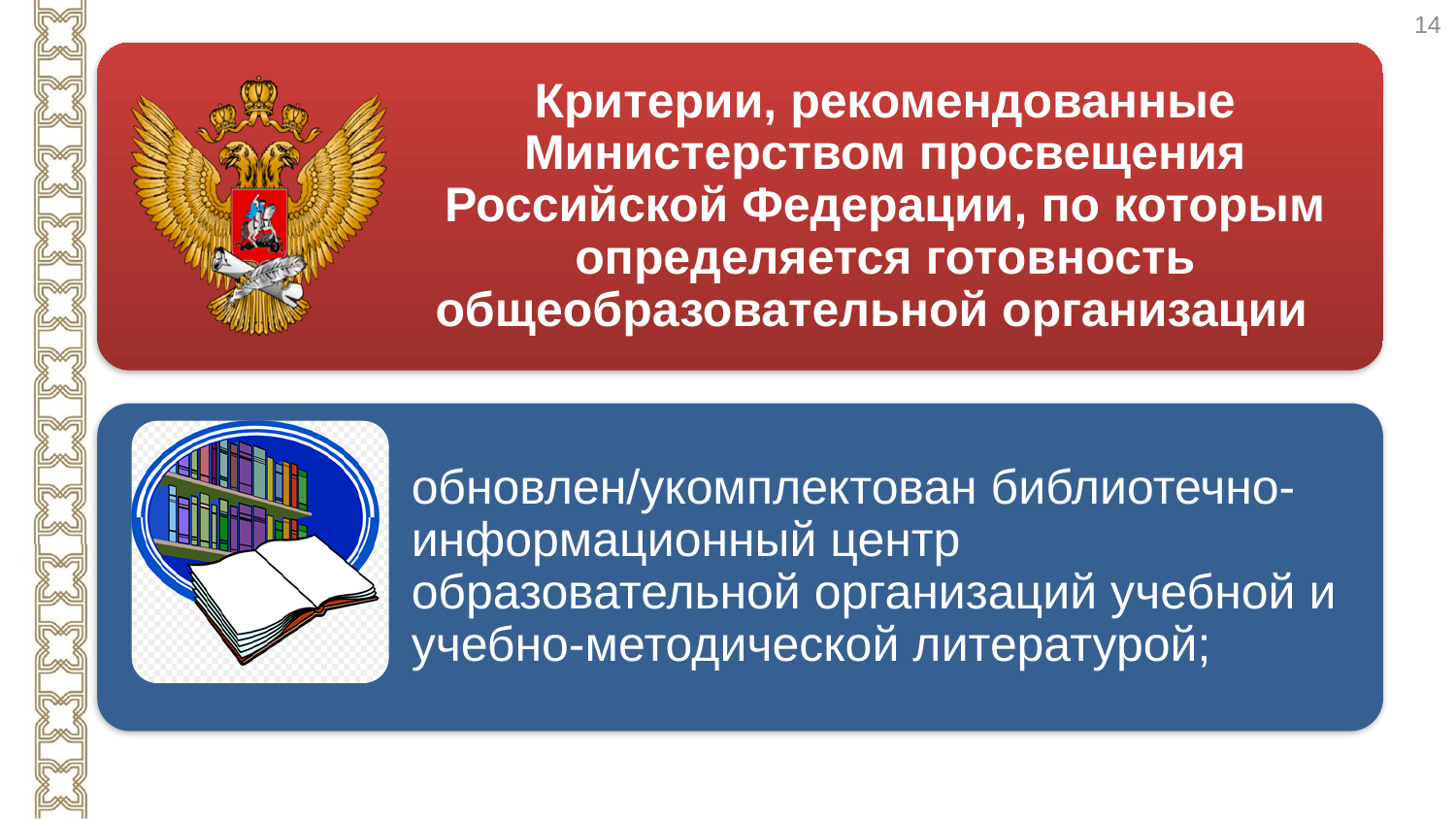

14
Критерии, рекомендованные Министерством просвещения Российской Федерации, по которым определяется готовность общеобразовательной организации
обновлен/укомплектован библиотечно-информационный центр образовательной организаций учебной и учебно-методической литературой;